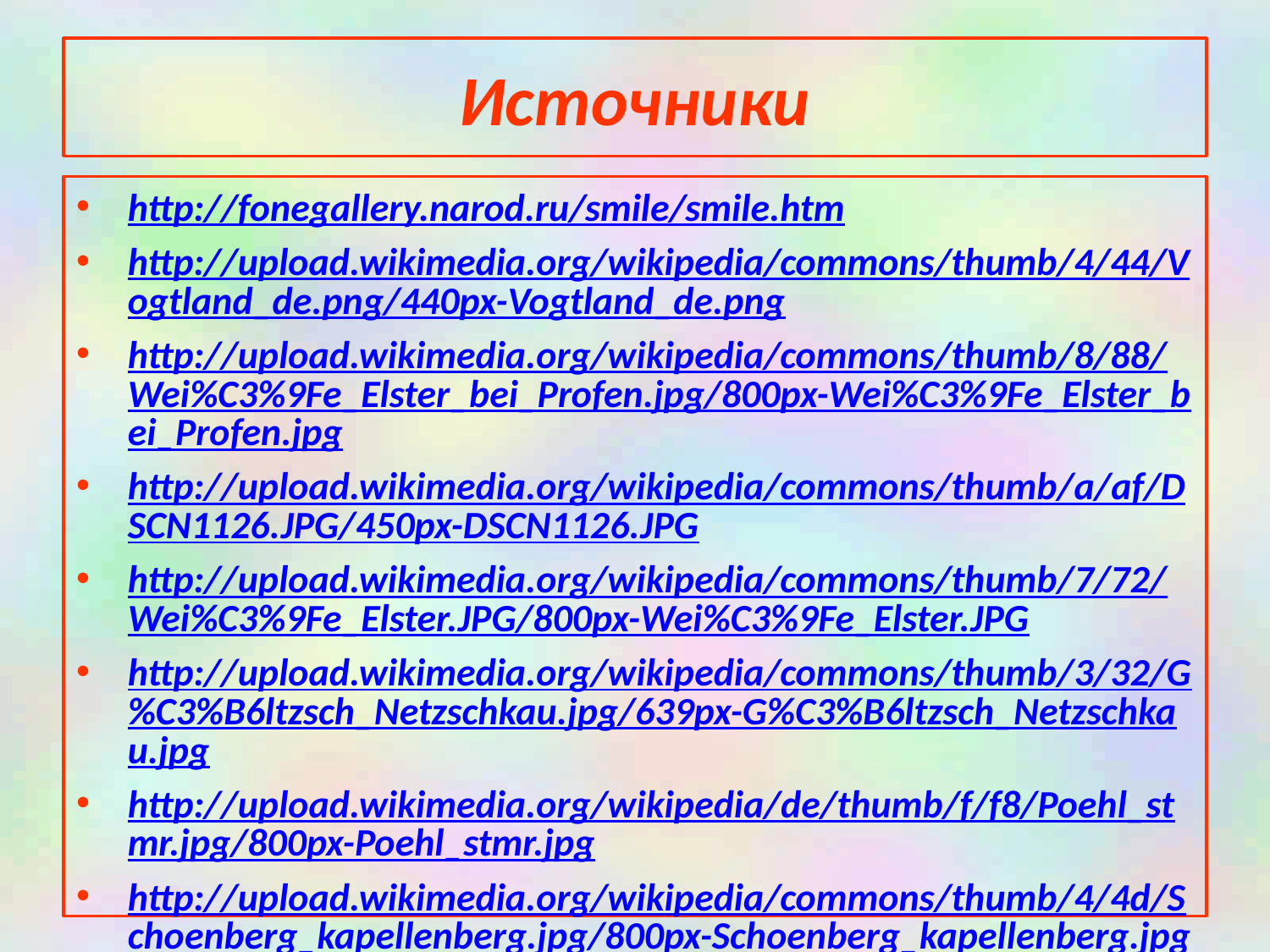

# Источники
http://fonegallery.narod.ru/smile/smile.htm
http://upload.wikimedia.org/wikipedia/commons/thumb/4/44/Vogtland_de.png/440px-Vogtland_de.png
http://upload.wikimedia.org/wikipedia/commons/thumb/8/88/Wei%C3%9Fe_Elster_bei_Profen.jpg/800px-Wei%C3%9Fe_Elster_bei_Profen.jpg
http://upload.wikimedia.org/wikipedia/commons/thumb/a/af/DSCN1126.JPG/450px-DSCN1126.JPG
http://upload.wikimedia.org/wikipedia/commons/thumb/7/72/Wei%C3%9Fe_Elster.JPG/800px-Wei%C3%9Fe_Elster.JPG
http://upload.wikimedia.org/wikipedia/commons/thumb/3/32/G%C3%B6ltzsch_Netzschkau.jpg/639px-G%C3%B6ltzsch_Netzschkau.jpg
http://upload.wikimedia.org/wikipedia/de/thumb/f/f8/Poehl_stmr.jpg/800px-Poehl_stmr.jpg
http://upload.wikimedia.org/wikipedia/commons/thumb/4/4d/Schoenberg_kapellenberg.jpg/800px-Schoenberg_kapellenberg.jpg